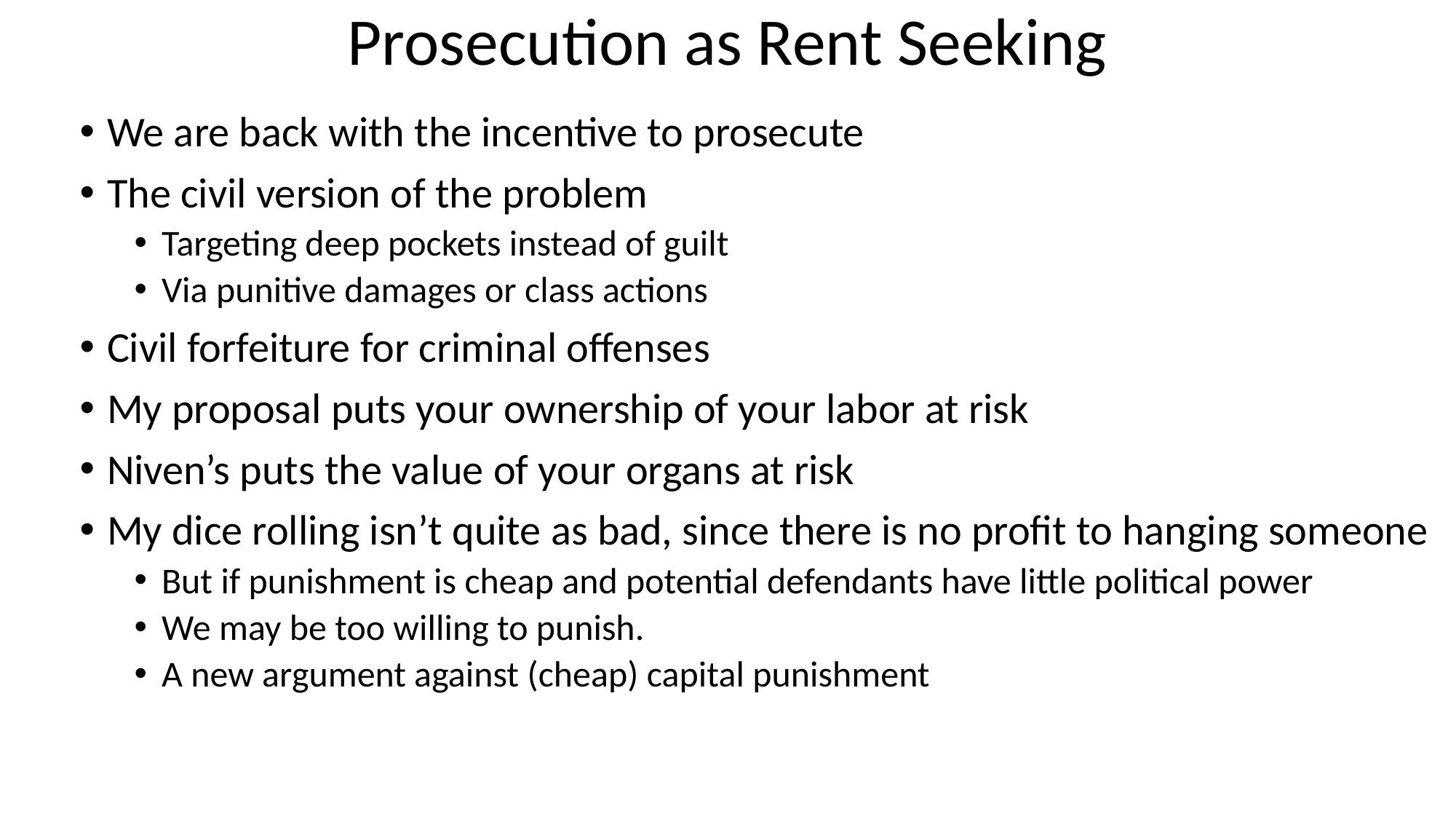

# Prosecution as Rent Seeking
We are back with the incentive to prosecute
The civil version of the problem
Targeting deep pockets instead of guilt
Via punitive damages or class actions
Civil forfeiture for criminal offenses
My proposal puts your ownership of your labor at risk
Niven’s puts the value of your organs at risk
My dice rolling isn’t quite as bad, since there is no profit to hanging someone
But if punishment is cheap and potential defendants have little political power
We may be too willing to punish.
A new argument against (cheap) capital punishment